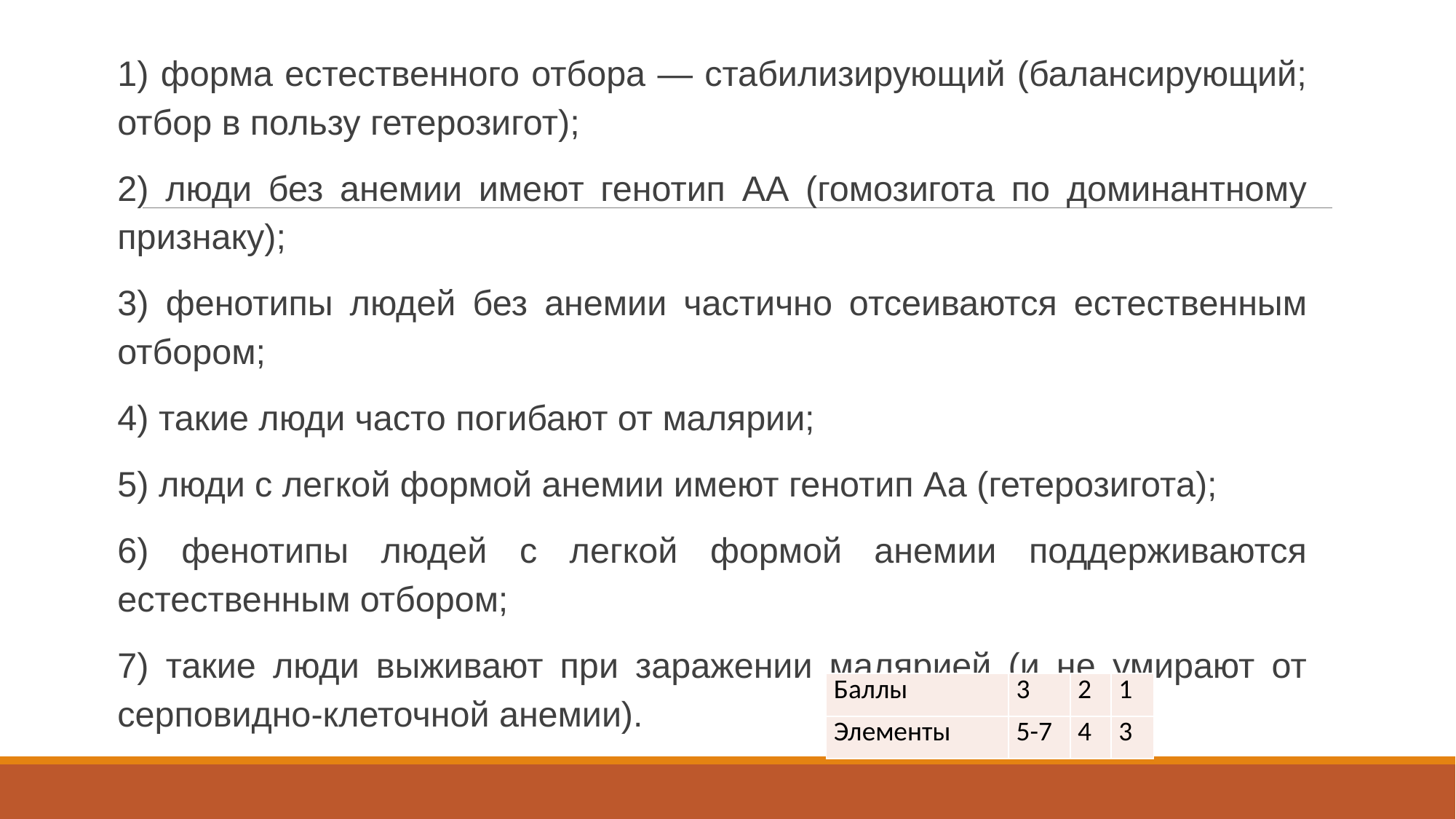

1) форма естественного отбора — стабилизирующий (балансирующий; отбор в пользу гетерозигот);
2) люди без анемии имеют генотип АА (гомозигота по доминантному признаку);
3) фенотипы людей без анемии частично отсеиваются естественным отбором;
4) такие люди часто погибают от малярии;
5) люди с легкой формой анемии имеют генотип Аа (гетерозигота);
6) фенотипы людей с легкой формой анемии поддерживаются естественным отбором;
7) такие люди выживают при заражении малярией (и не умирают от серповидно-клеточной анемии).

| Баллы | 3 | 2 | 1 |
| --- | --- | --- | --- |
| Элементы | 5-7 | 4 | 3 |